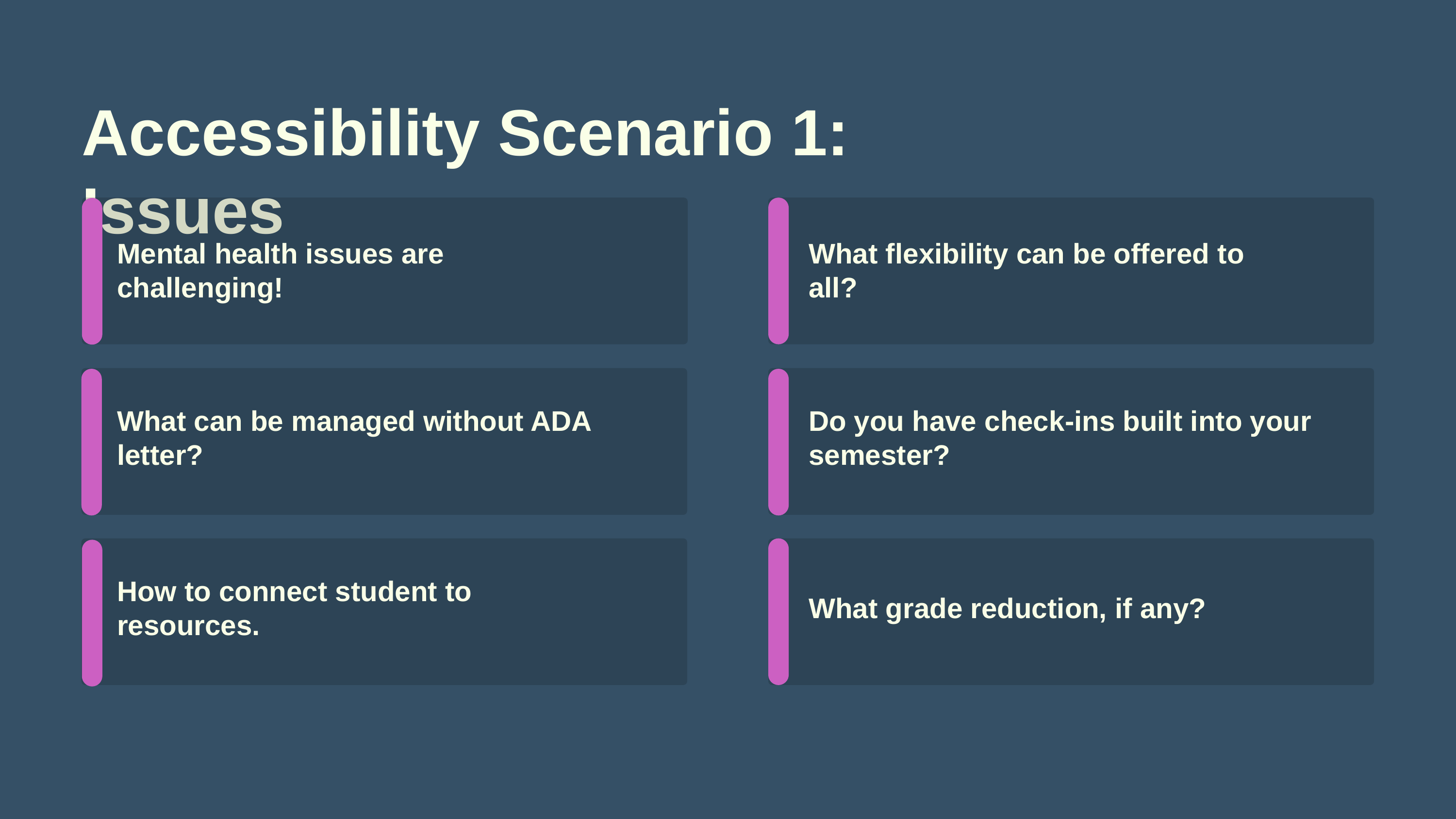

Accessibility Scenario 1: Issues

Mental health issues are challenging!
What flexibility can be offered to all?

What can be managed without ADA letter?
Do you have check-ins built into your semester?

What grade reduction, if any?
How to connect student to resources.